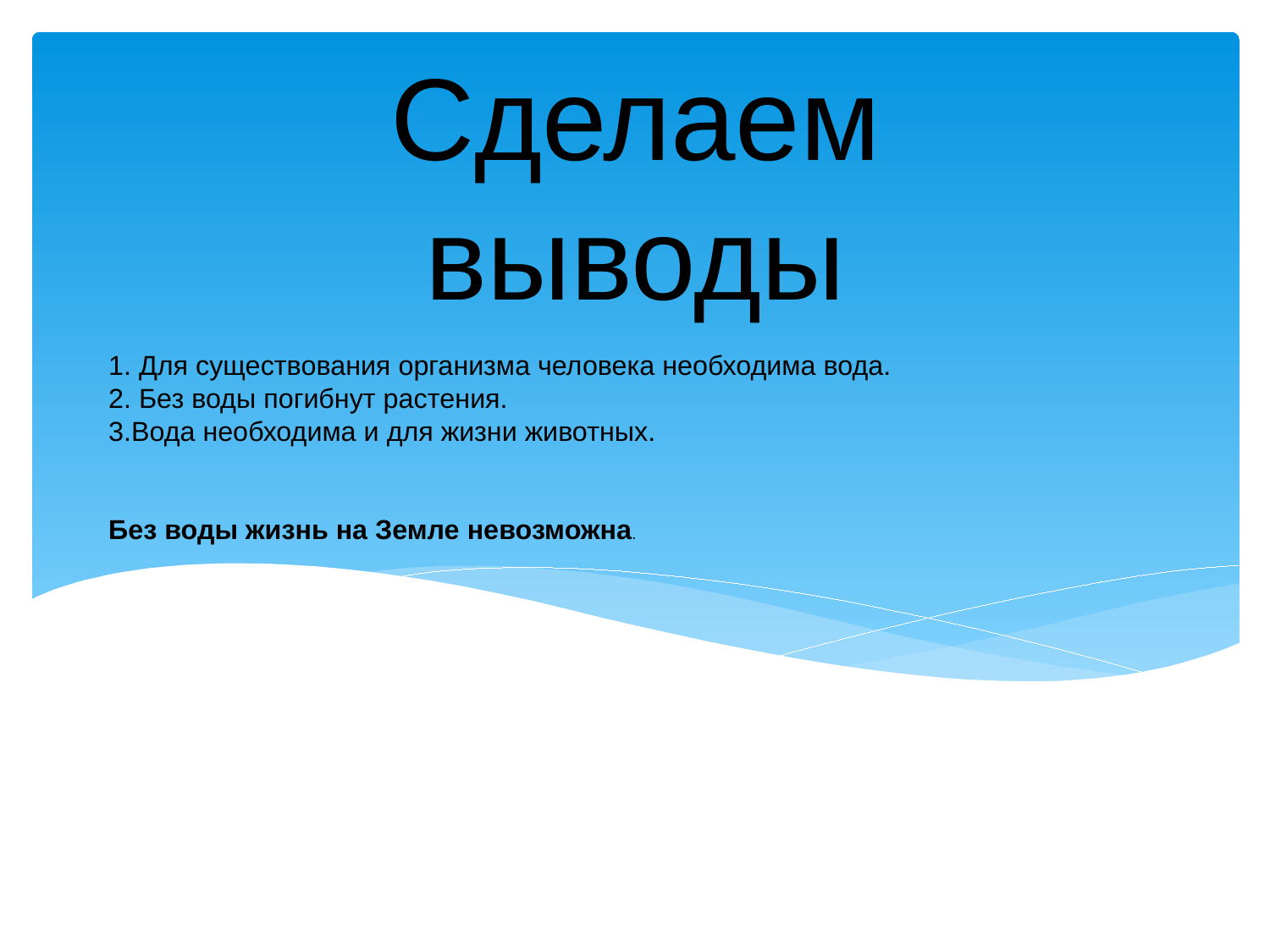

Сделаем выводы
# 1. Для существования организма человека необходима вода. 2. Без воды погибнут растения. 3.Вода необходима и для жизни животных. Без воды жизнь на Земле невозможна.